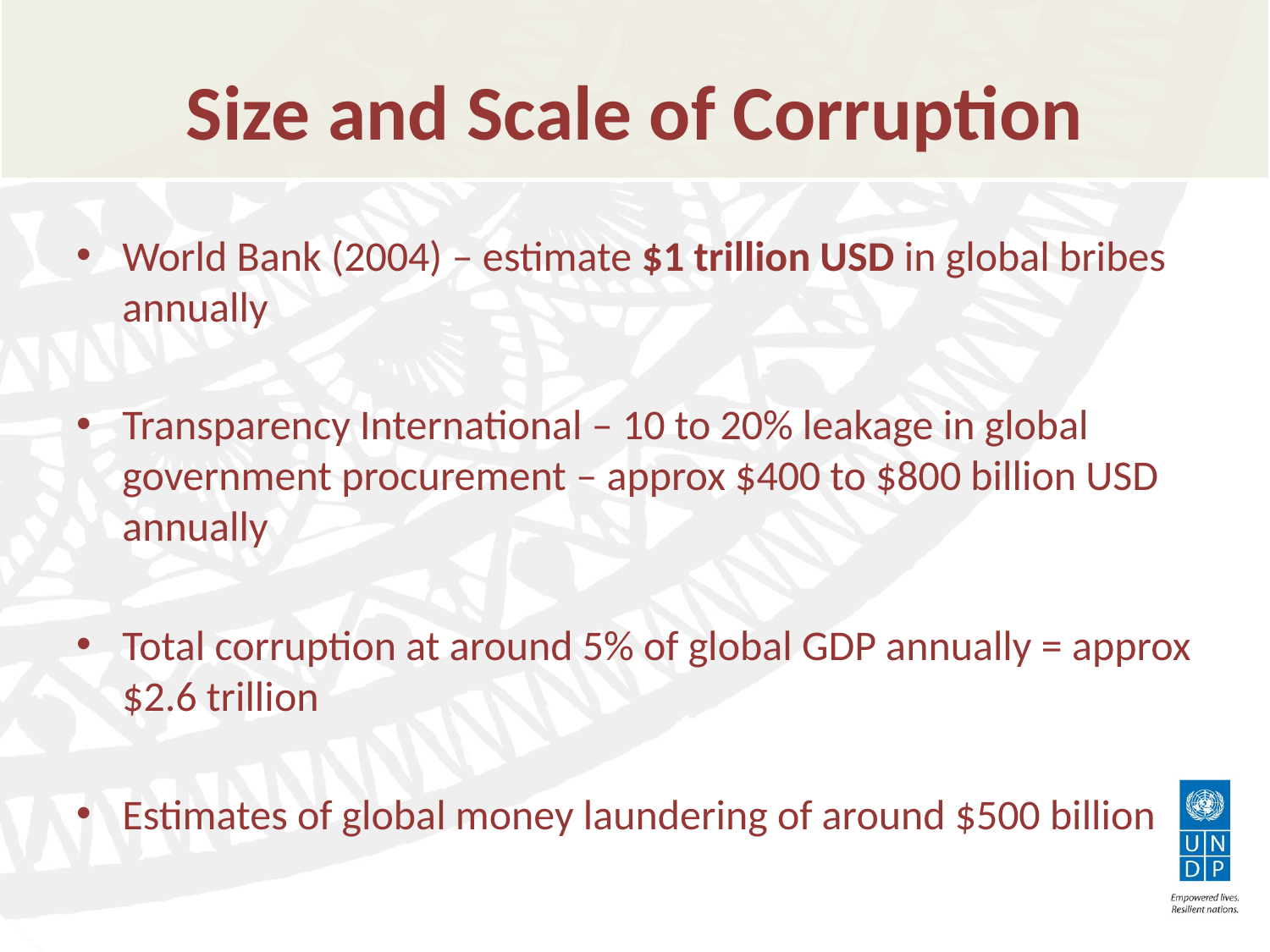

# Size and Scale of Corruption
World Bank (2004) – estimate $1 trillion USD in global bribes annually

Transparency International – 10 to 20% leakage in global government procurement – approx $400 to $800 billion USD annually

Total corruption at around 5% of global GDP annually = approx $2.6 trillion

Estimates of global money laundering of around $500 billion